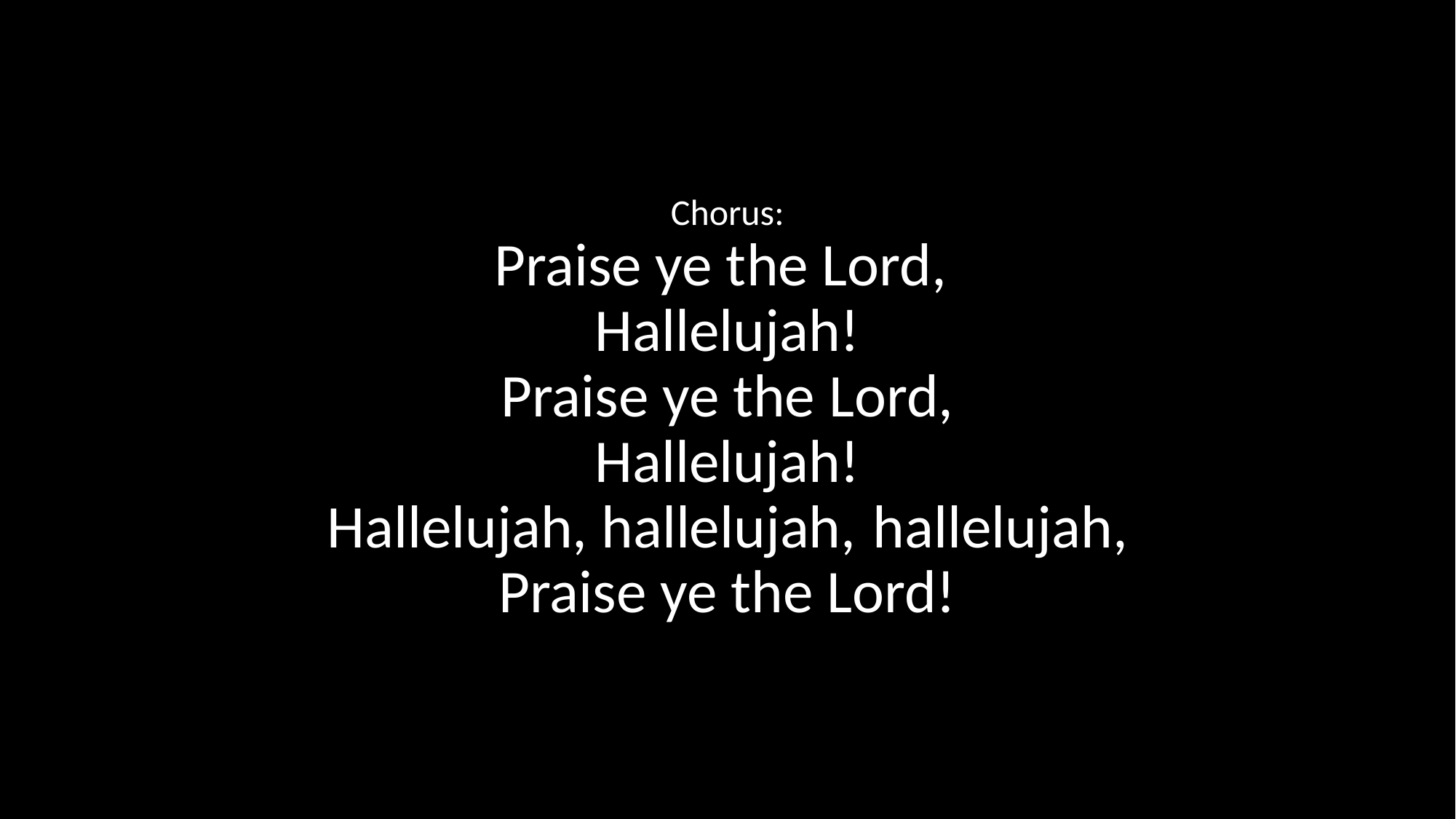

Chorus:
Praise ye the Lord,
Hallelujah!
Praise ye the Lord,
Hallelujah!
Hallelujah, hallelujah, 	hallelujah,
Praise ye the Lord!